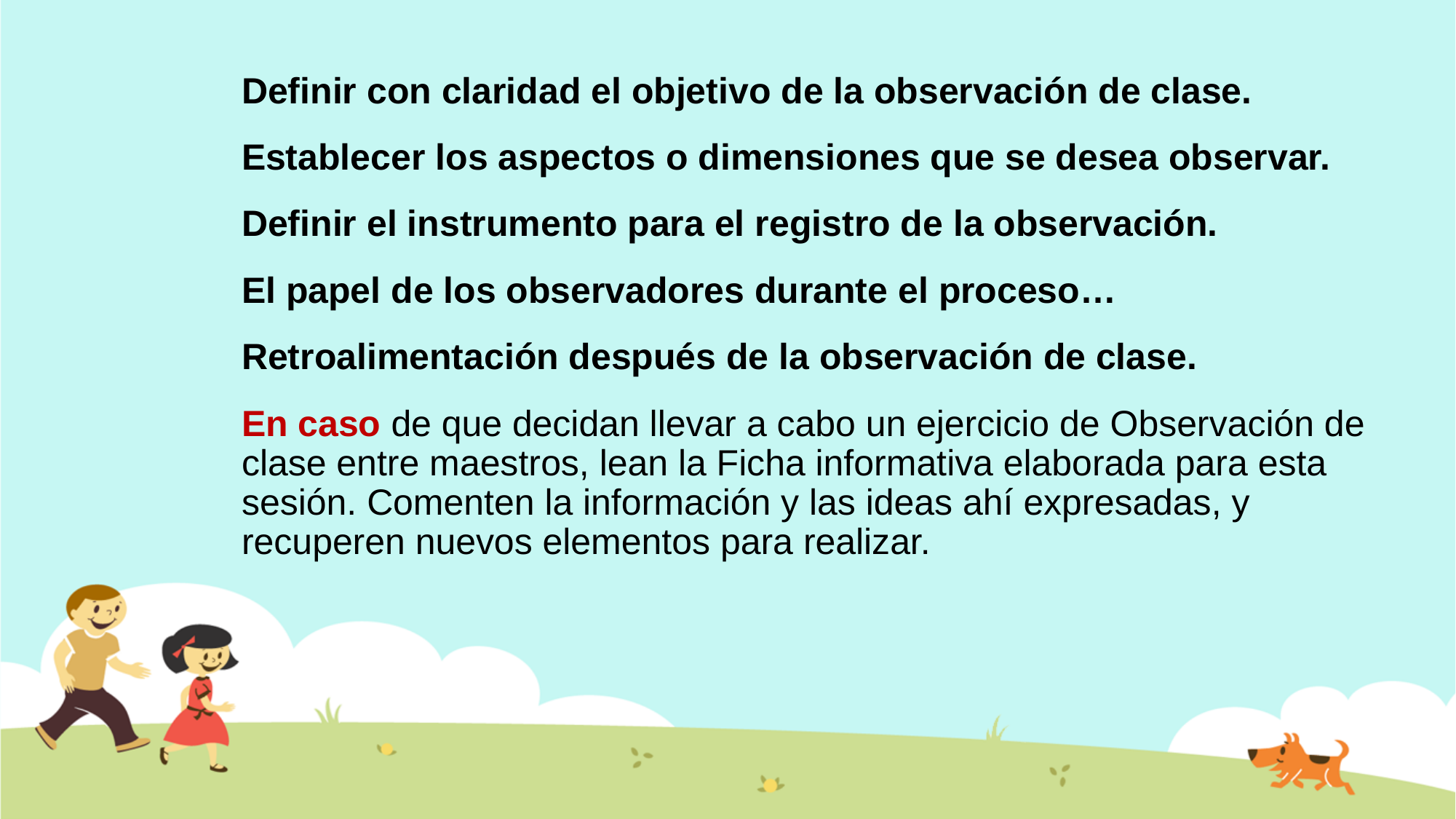

Definir con claridad el objetivo de la observación de clase.
Establecer los aspectos o dimensiones que se desea observar.
Definir el instrumento para el registro de la observación.
El papel de los observadores durante el proceso…
Retroalimentación después de la observación de clase.
En caso de que decidan llevar a cabo un ejercicio de Observación de clase entre maestros, lean la Ficha informativa elaborada para esta sesión. Comenten la información y las ideas ahí expresadas, y recuperen nuevos elementos para realizar.